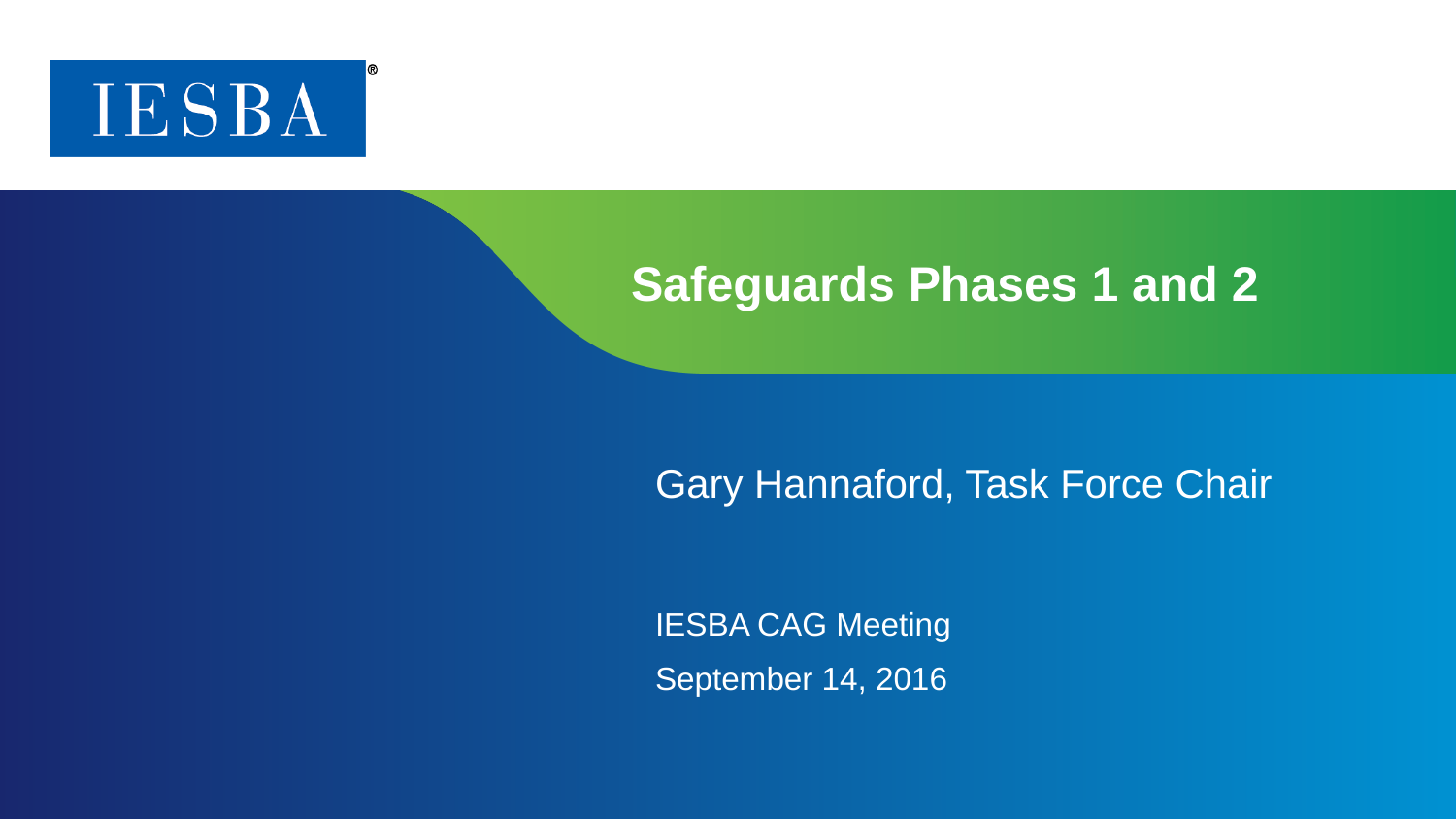

# Safeguards Phases 1 and 2
Gary Hannaford, Task Force Chair
IESBA CAG Meeting
September 14, 2016